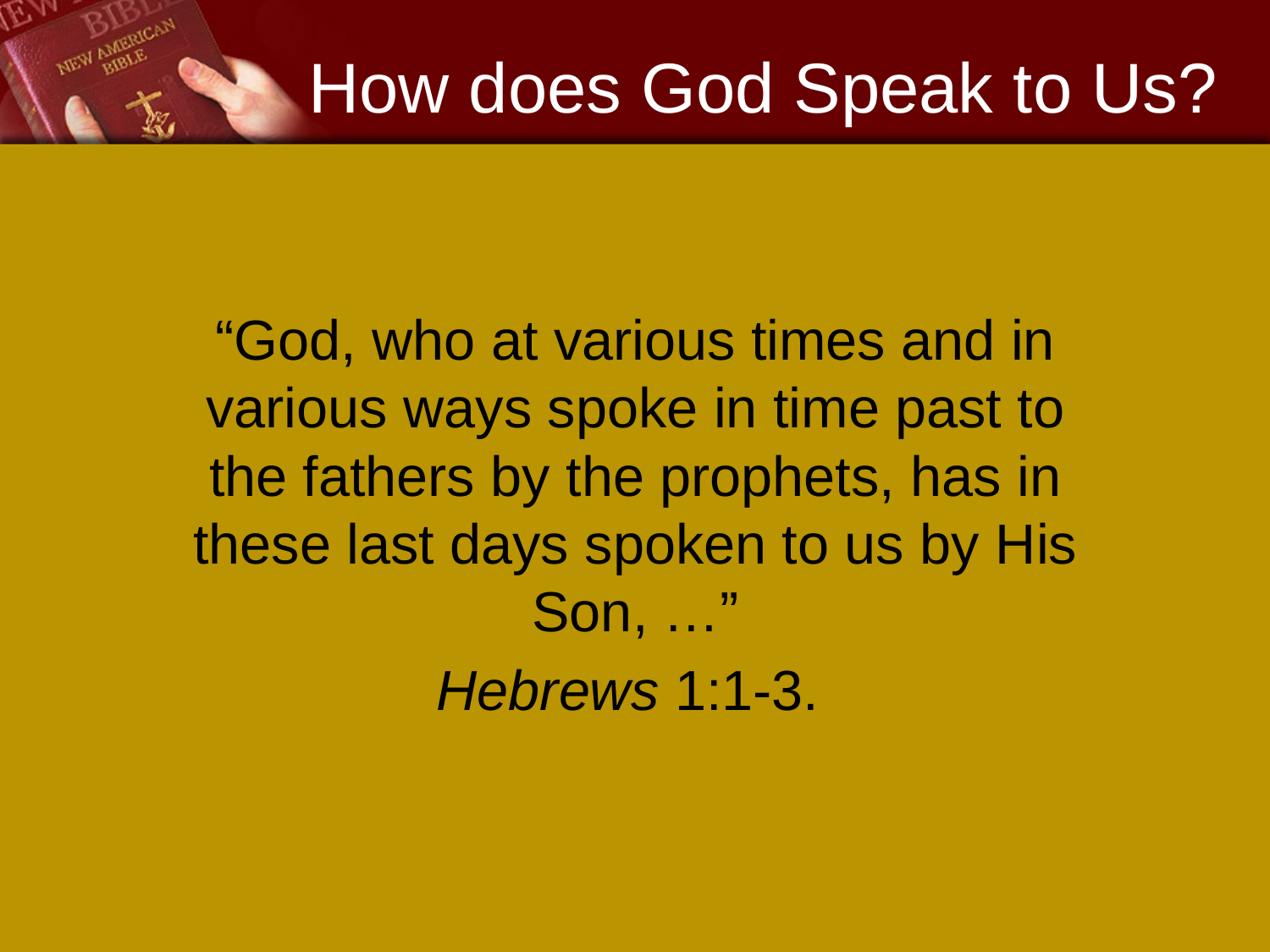

# How does God Speak to Us?
“God, who at various times and in various ways spoke in time past to the fathers by the prophets, has in these last days spoken to us by His Son, …”
Hebrews 1:1-3.